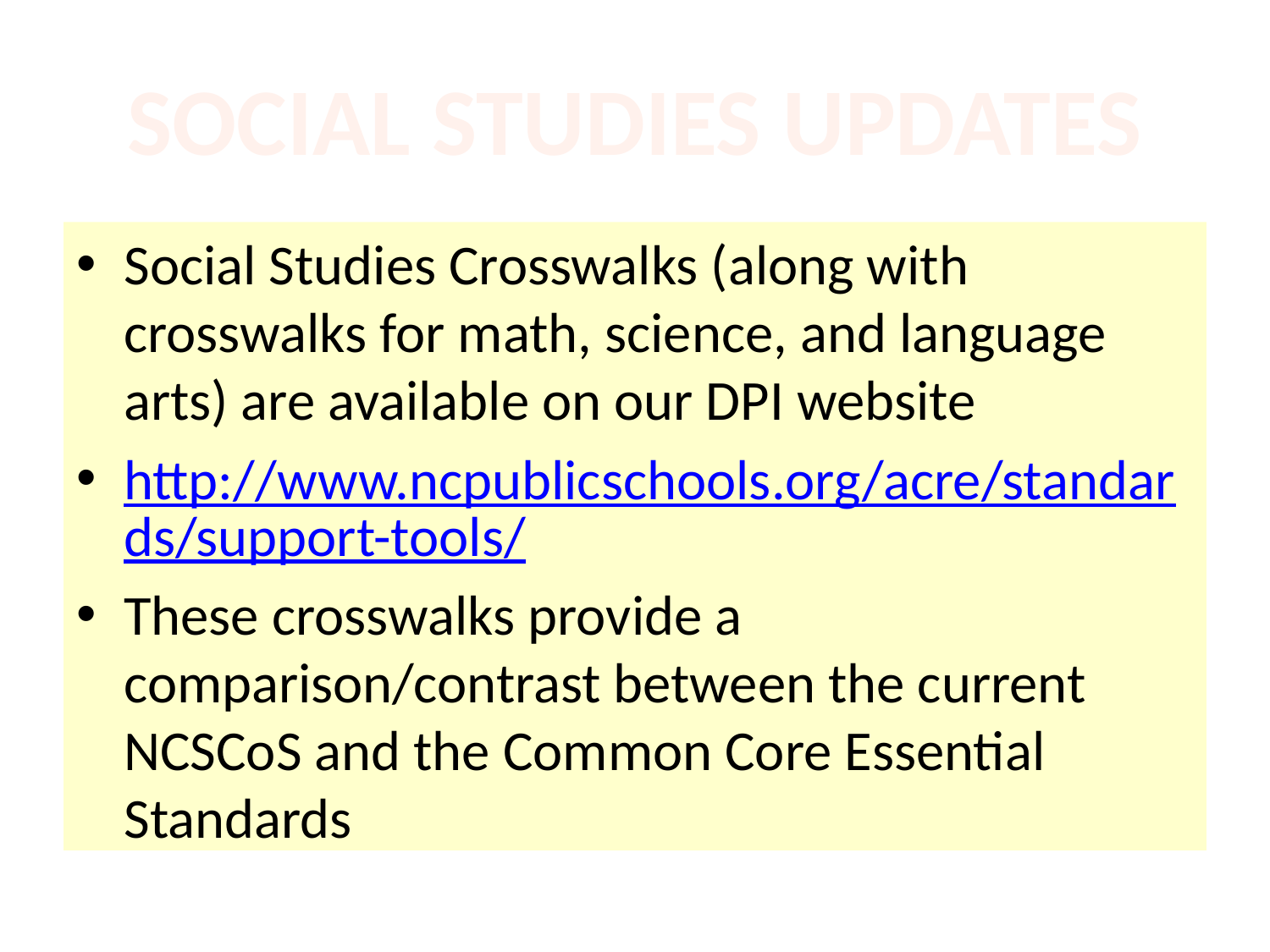

# SOCIAL STUDIES UPDATES
Social Studies Crosswalks (along with crosswalks for math, science, and language arts) are available on our DPI website
http://www.ncpublicschools.org/acre/standards/support-tools/
These crosswalks provide a comparison/contrast between the current NCSCoS and the Common Core Essential Standards